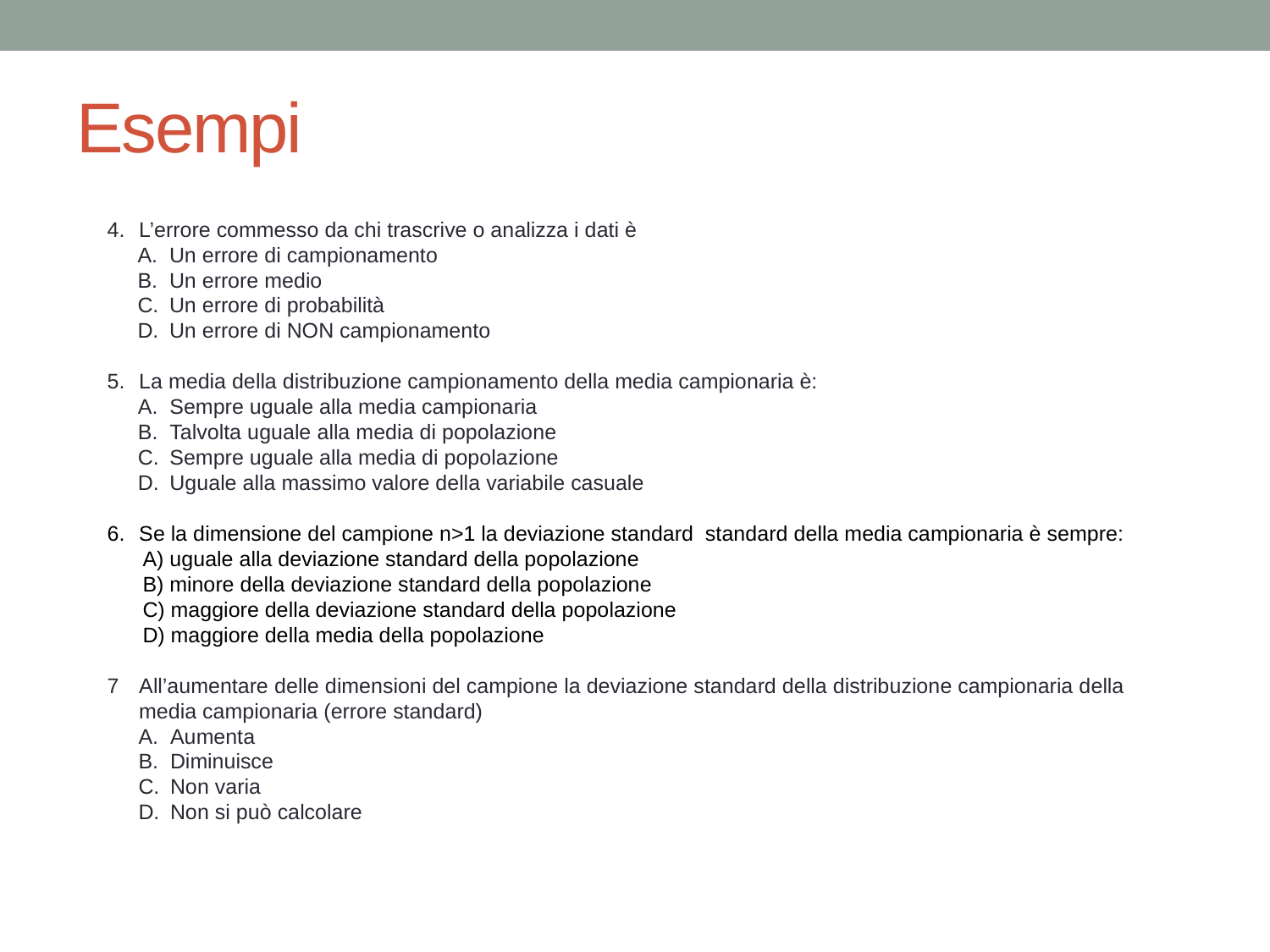

# Esempi
L’errore commesso da chi trascrive o analizza i dati è
Un errore di campionamento
Un errore medio
Un errore di probabilità
Un errore di NON campionamento

La media della distribuzione campionamento della media campionaria è:
Sempre uguale alla media campionaria
Talvolta uguale alla media di popolazione
Sempre uguale alla media di popolazione
Uguale alla massimo valore della variabile casuale

Se la dimensione del campione n>1 la deviazione standard  standard della media campionaria è sempre:
      A) uguale alla deviazione standard della popolazione
      B) minore della deviazione standard della popolazione
      C) maggiore della deviazione standard della popolazione
      D) maggiore della media della popolazione

All’aumentare delle dimensioni del campione la deviazione standard della distribuzione campionaria della media campionaria (errore standard)
Aumenta
Diminuisce
Non varia
Non si può calcolare